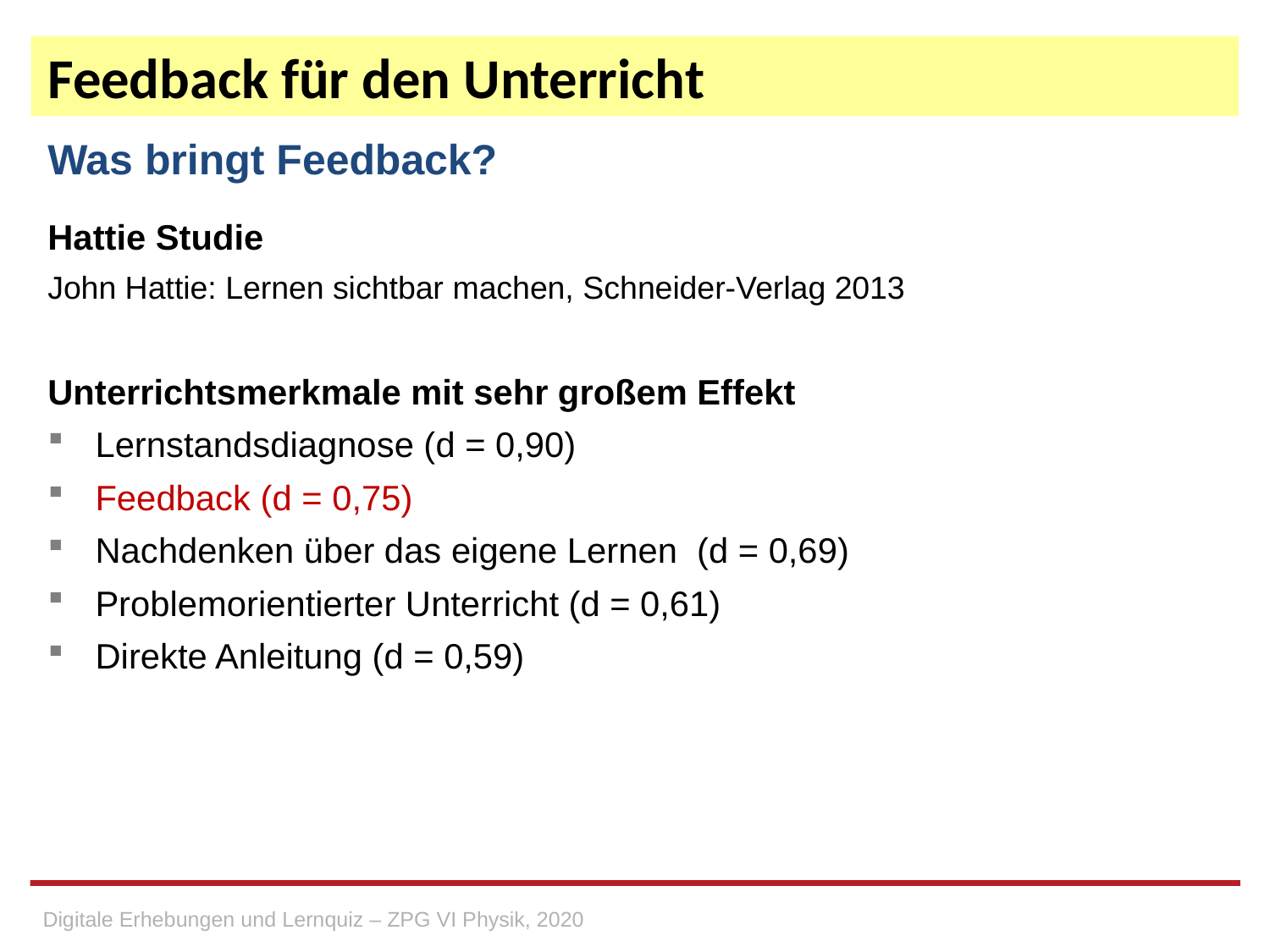

# Feedback für den Unterricht
Was bringt Feedback?
Hattie Studie
John Hattie: Lernen sichtbar machen, Schneider-Verlag 2013

Unterrichtsmerkmale mit sehr großem Effekt
Lernstandsdiagnose (d = 0,90)
Feedback (d = 0,75)
Nachdenken über das eigene Lernen  (d = 0,69)
Problemorientierter Unterricht (d = 0,61)
Direkte Anleitung (d = 0,59)

Digitale Erhebungen und Lernquiz – ZPG VI Physik, 2020